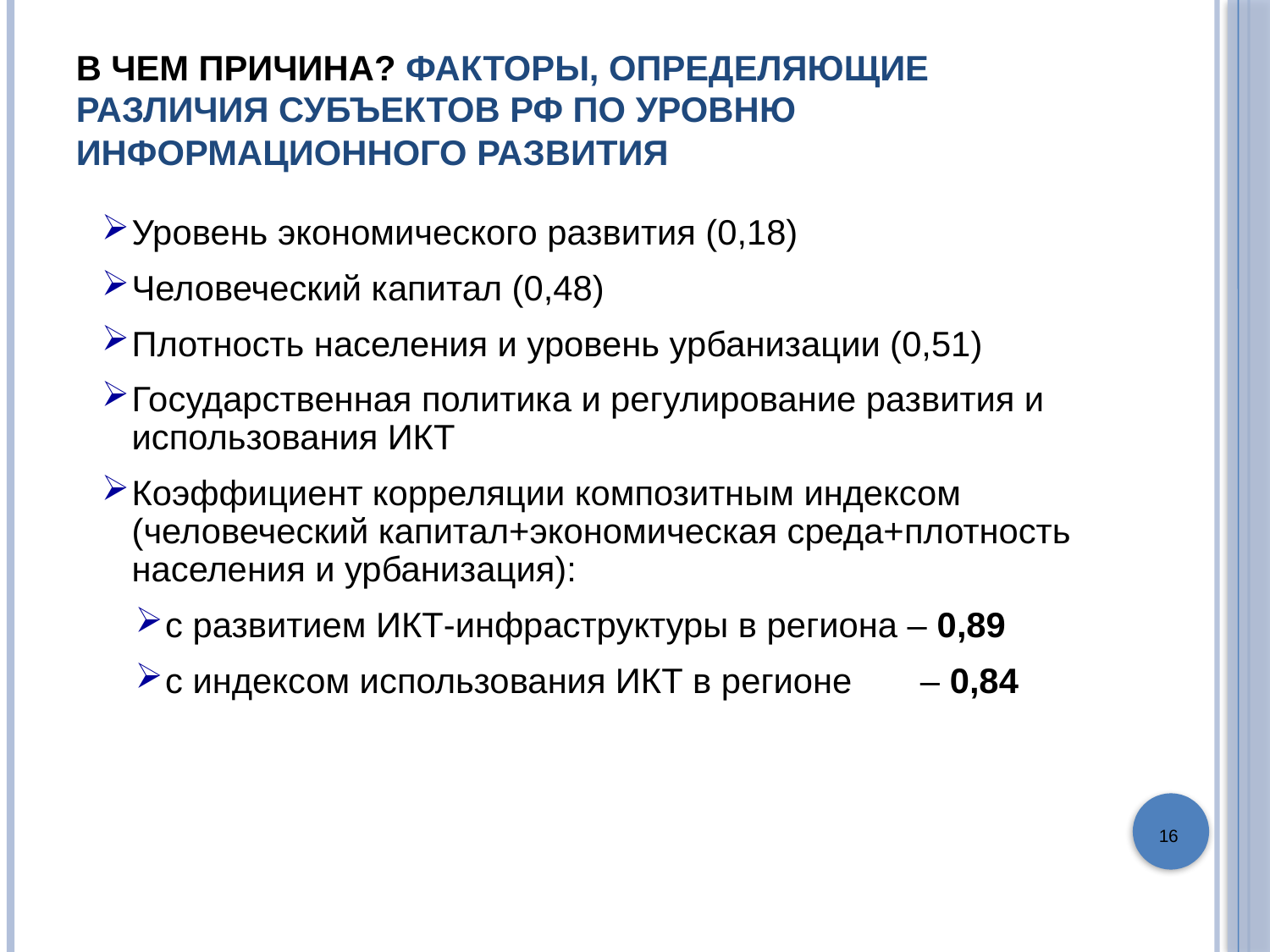

# В чем причина? Факторы, определяющие различия субъектов РФ по уровню информационного развития
Уровень экономического развития (0,18)
Человеческий капитал (0,48)
Плотность населения и уровень урбанизации (0,51)
Государственная политика и регулирование развития и использования ИКТ
Коэффициент корреляции композитным индексом (человеческий капитал+экономическая среда+плотность населения и урбанизация):
с развитием ИКТ-инфраструктуры в региона – 0,89
с индексом использования ИКТ в регионе       – 0,84

16